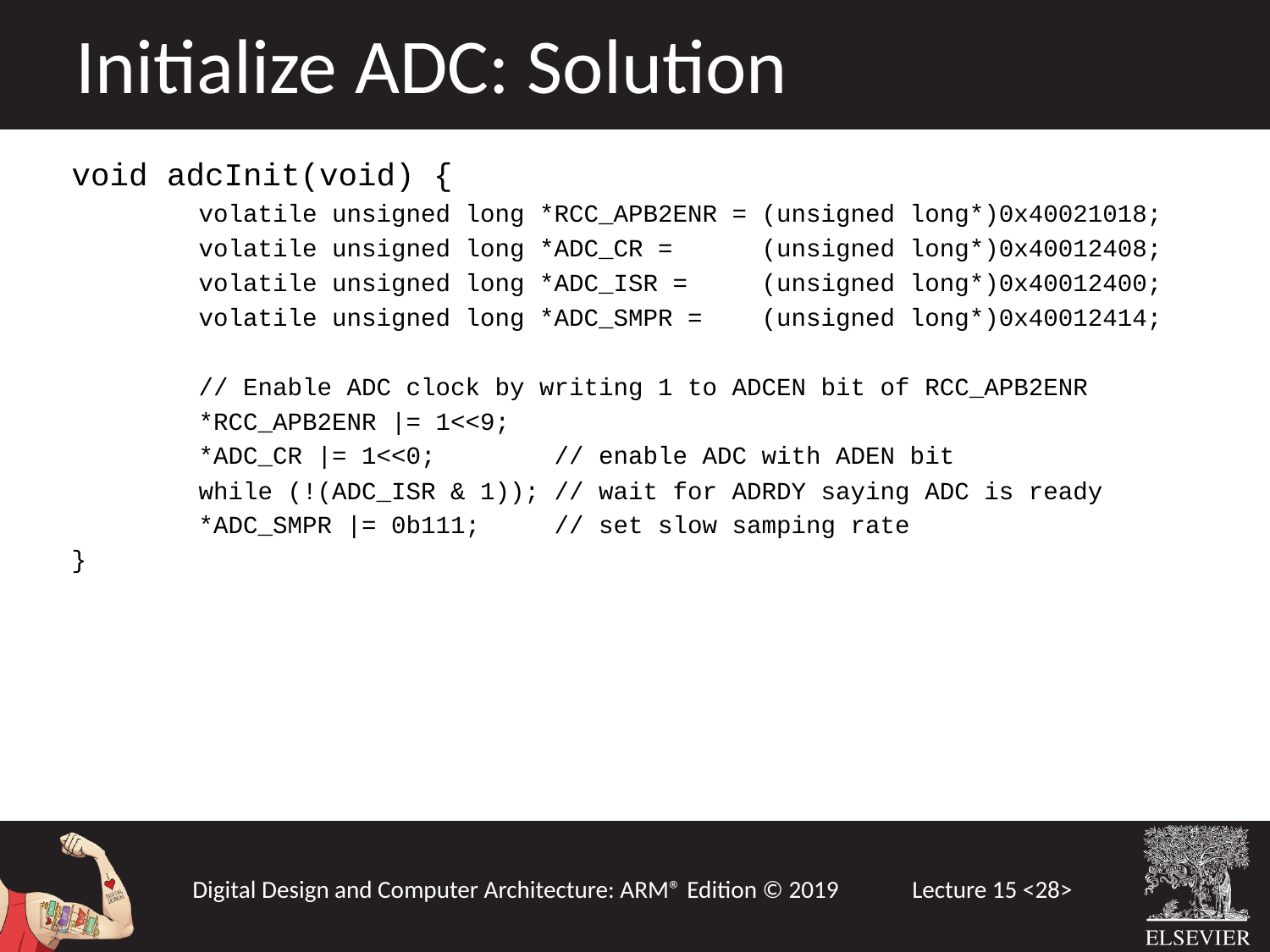

Initialize ADC: Solution
void adcInit(void) {
	volatile unsigned long *RCC_APB2ENR = (unsigned long*)0x40021018;
	volatile unsigned long *ADC_CR =      (unsigned long*)0x40012408;
	volatile unsigned long *ADC_ISR =     (unsigned long*)0x40012400;
	volatile unsigned long *ADC_SMPR =    (unsigned long*)0x40012414;

	// Enable ADC clock by writing 1 to ADCEN bit of RCC_APB2ENR
	*RCC_APB2ENR |= 1<<9;
	*ADC_CR |= 1<<0;        // enable ADC with ADEN bit
	while (!(ADC_ISR & 1)); // wait for ADRDY saying ADC is ready
	*ADC_SMPR |= 0b111;     // set slow samping rate
}